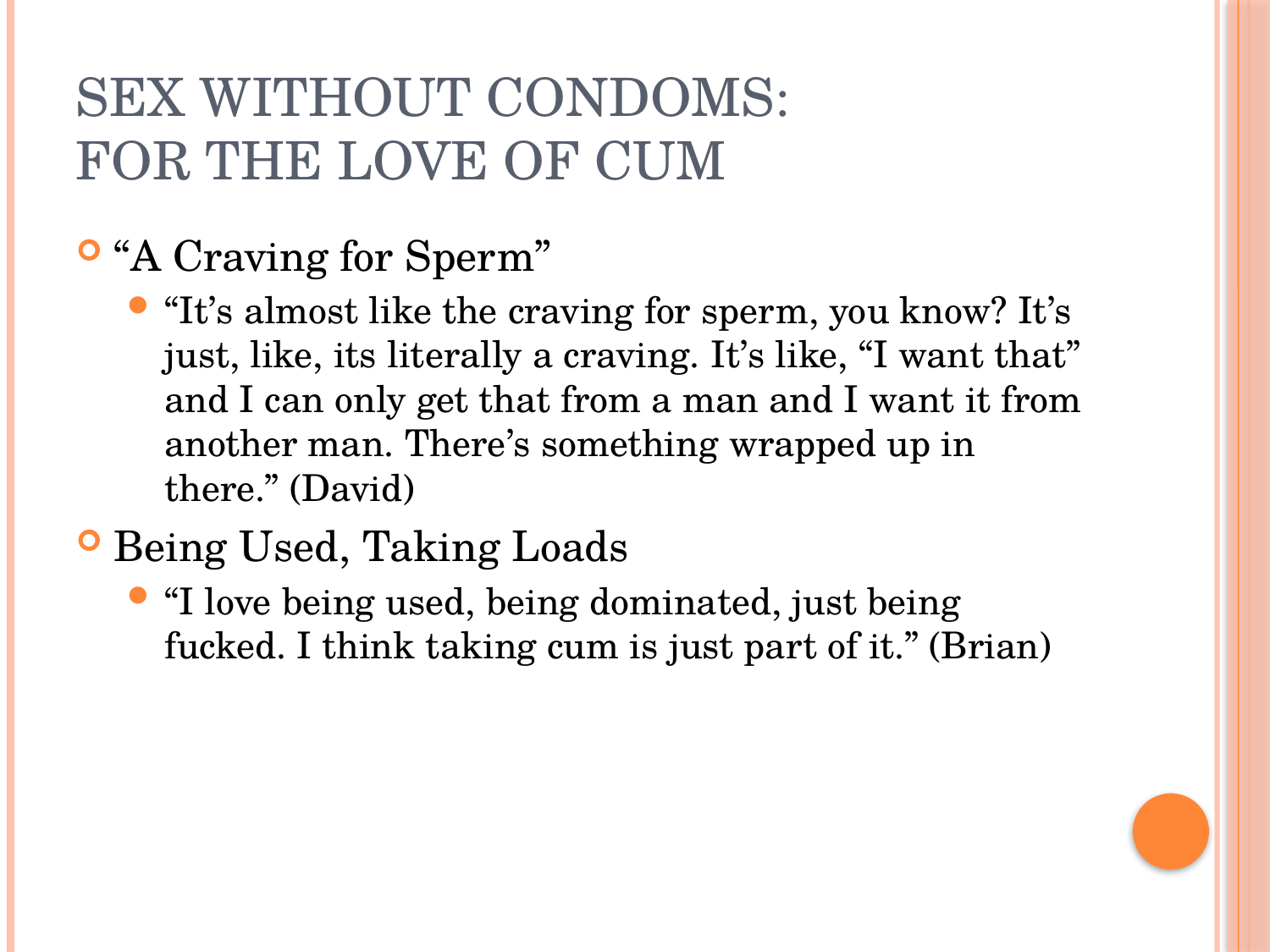

# Sex Without Condoms: For the Love of Cum
“A Craving for Sperm”
“It’s almost like the craving for sperm, you know? It’s just, like, its literally a craving. It’s like, “I want that” and I can only get that from a man and I want it from another man. There’s something wrapped up in there.” (David)
Being Used, Taking Loads
“I love being used, being dominated, just being fucked. I think taking cum is just part of it.” (Brian)